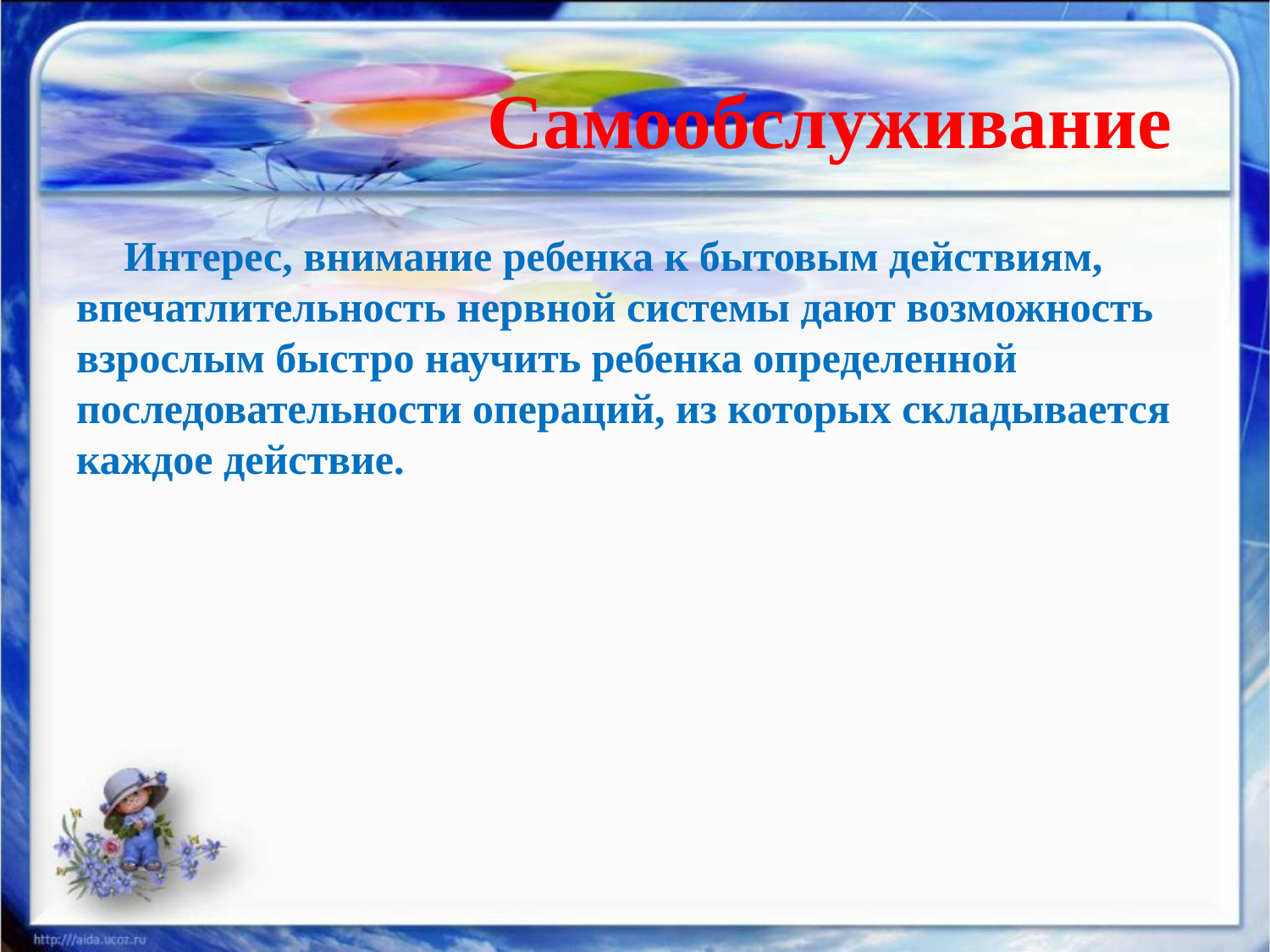

# Самообслуживание
Интерес, внимание ребенка к бытовым действиям, впечатлительность нервной системы дают возможность взрослым быстро научить ребенка определенной последовательности операций, из которых складывается каждое действие.